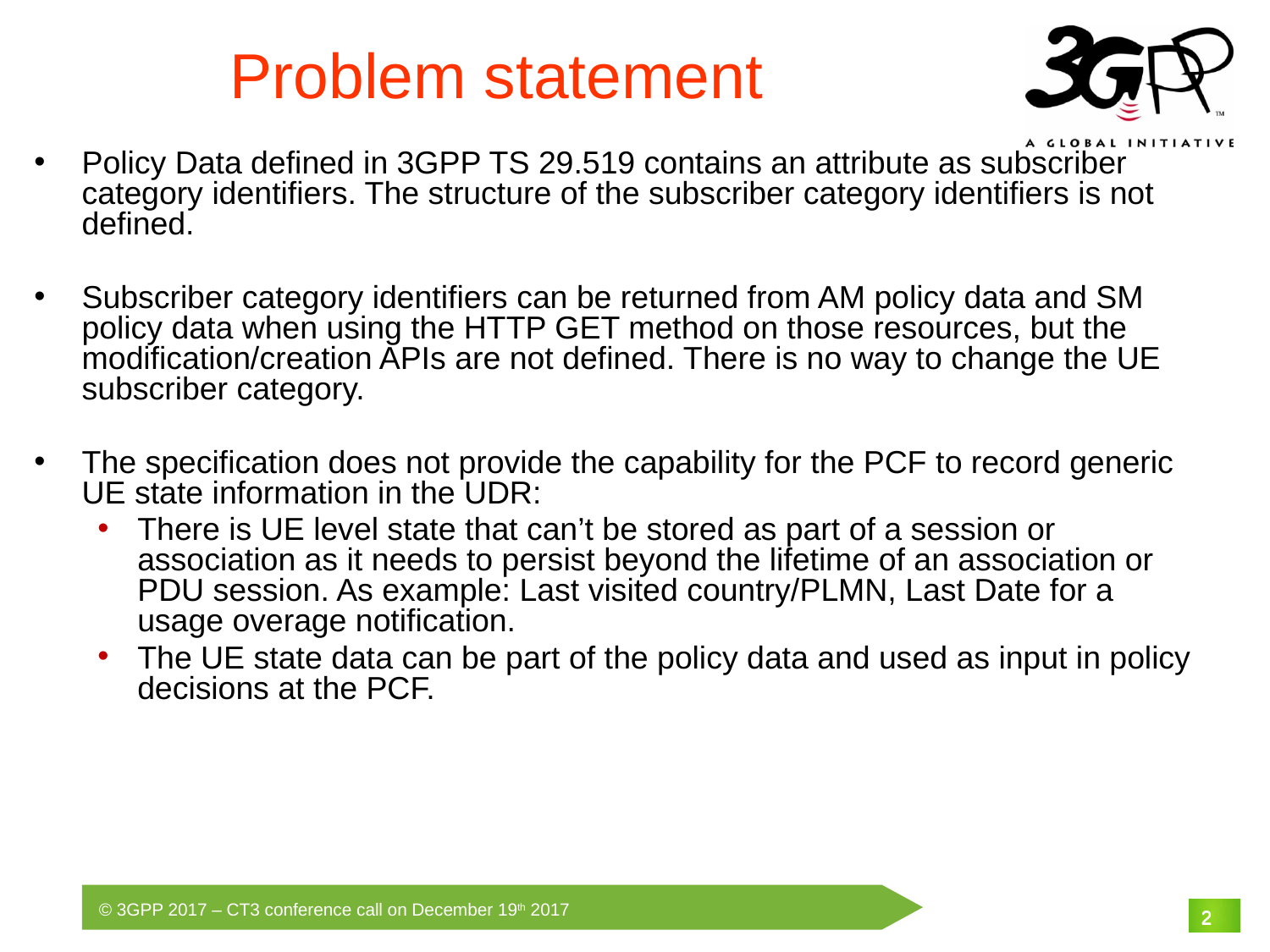

# Problem statement
Policy Data defined in 3GPP TS 29.519 contains an attribute as subscriber category identifiers. The structure of the subscriber category identifiers is not defined.

Subscriber category identifiers can be returned from AM policy data and SM policy data when using the HTTP GET method on those resources, but the modification/creation APIs are not defined. There is no way to change the UE subscriber category.

The specification does not provide the capability for the PCF to record generic UE state information in the UDR:
There is UE level state that can’t be stored as part of a session or association as it needs to persist beyond the lifetime of an association or PDU session. As example: Last visited country/PLMN, Last Date for a usage overage notification.
The UE state data can be part of the policy data and used as input in policy decisions at the PCF.

2
2